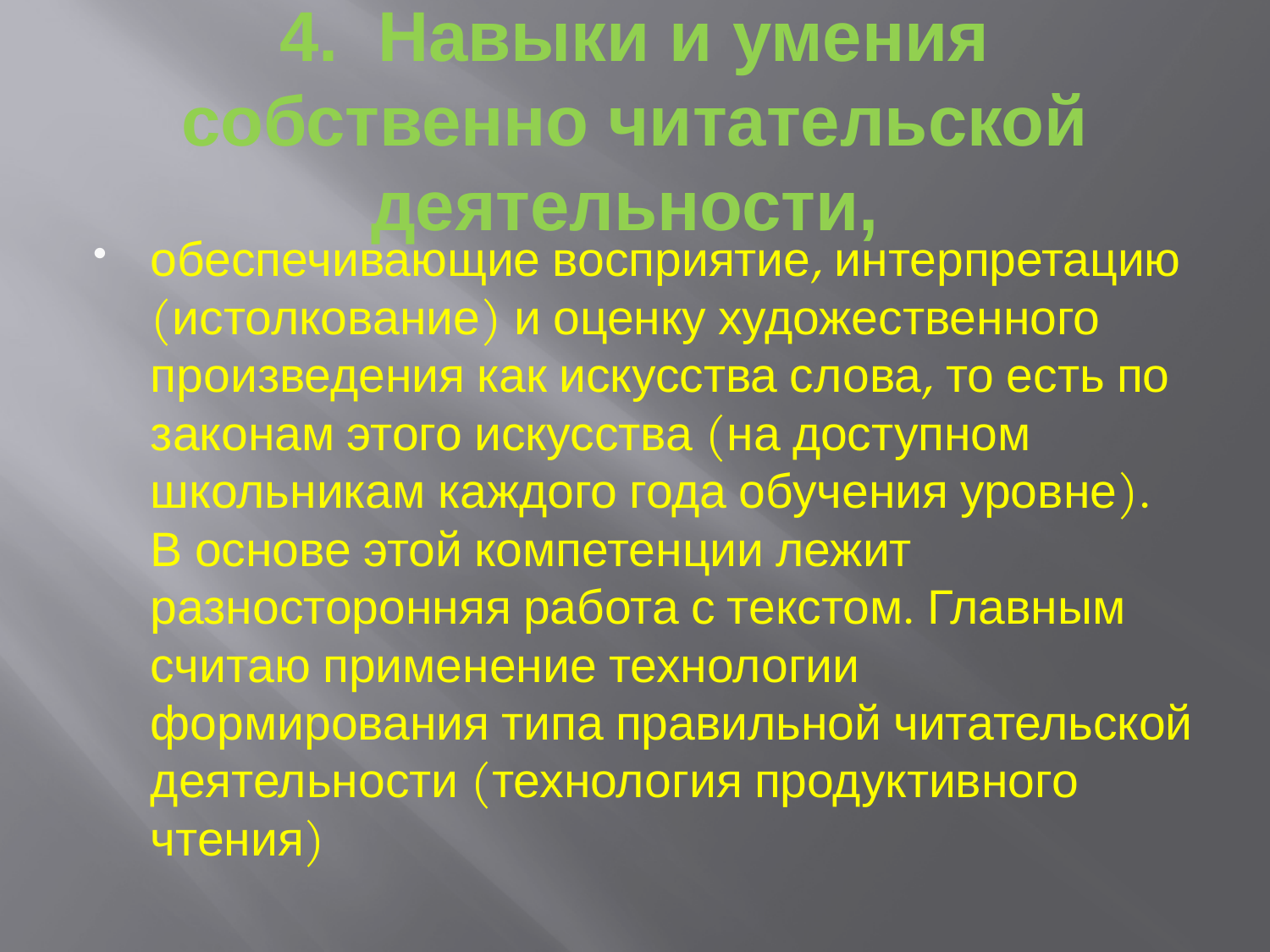

# 4.  Навыки и умения собственно читательской деятельности,
обеспечивающие восприятие, интерпретацию (истолкование) и оценку художественного произведения как искусства слова, то есть по законам этого искусства (на доступном школьникам каждого года обучения уровне). В основе этой компетенции лежит разносторонняя работа с текстом. Главным считаю применение технологии формирования типа правильной читательской деятельности (технология продуктивного чтения)